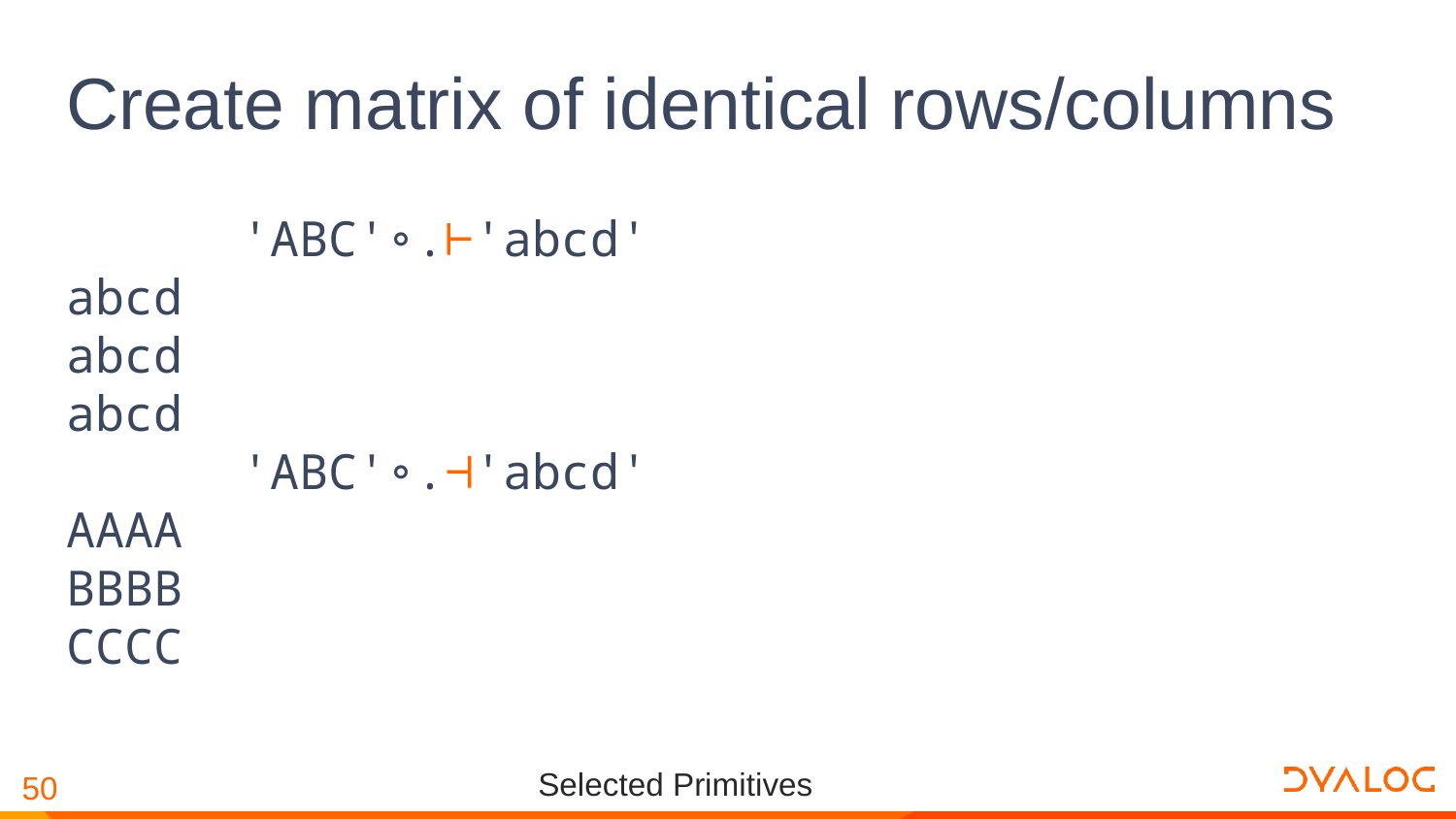

# Create matrix of identical rows/columns
      'ABC'∘.⊢'abcd'
abcd
abcd
abcd
      'ABC'∘.⊣'abcd'
AAAA
BBBB
CCCC